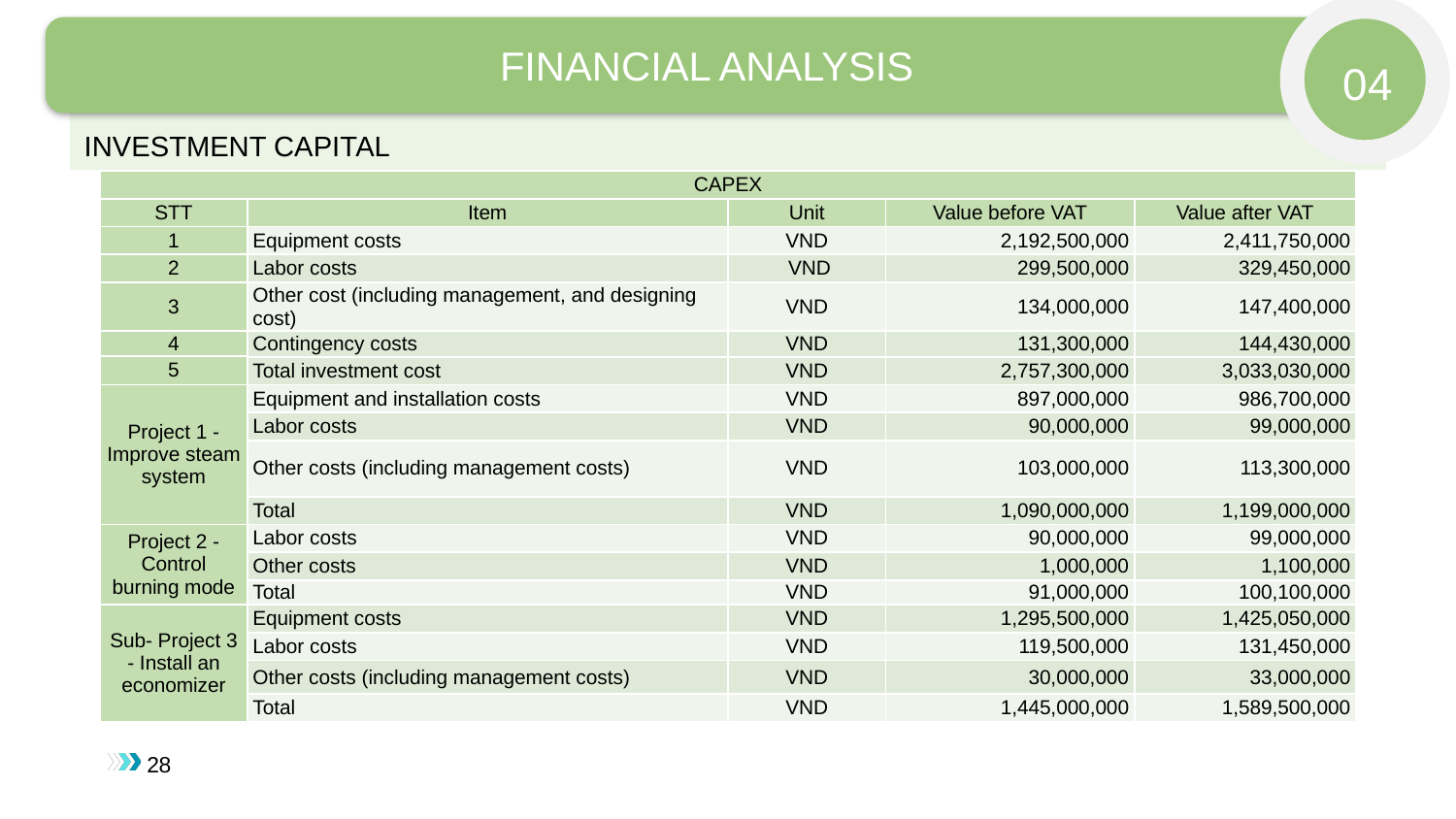

FINANCIAL ANALYSIS
04
INVESTMENT CAPITAL
| CAPEX |  |  |  |  |
| --- | --- | --- | --- | --- |
| STT | Item | Unit | Value before VAT | Value after VAT |
| 1 | Equipment costs | VND | 2,192,500,000 | 2,411,750,000 |
| 2 | Labor costs | VND | 299,500,000 | 329,450,000 |
| 3 | Other cost (including management, and designing cost) | VND | 134,000,000 | 147,400,000 |
| 4 | Contingency costs | VND | 131,300,000 | 144,430,000 |
| 5 |  |  |  |  |
|  | Total investment cost | VND | 2,757,300,000 | 3,033,030,000 |
| Project 1 - Improve steam system | Equipment and installation costs | VND | 897,000,000 | 986,700,000 |
|  | Labor costs | VND | 90,000,000 | 99,000,000 |
|  | Other costs (including management costs) | VND | 103,000,000 | 113,300,000 |
|  | Total | VND | 1,090,000,000 | 1,199,000,000 |
| Project 2 - Control burning mode | Labor costs | VND | 90,000,000 | 99,000,000 |
|  | Other costs | VND | 1,000,000 | 1,100,000 |
|  | Total | VND | 91,000,000 | 100,100,000 |
| Sub- Project 3 - Install an economizer | Equipment costs | VND | 1,295,500,000 | 1,425,050,000 |
|  | Labor costs | VND | 119,500,000 | 131,450,000 |
|  | Other costs (including management costs) | VND | 30,000,000 | 33,000,000 |
|  | Total | VND | 1,445,000,000 | 1,589,500,000 |
28